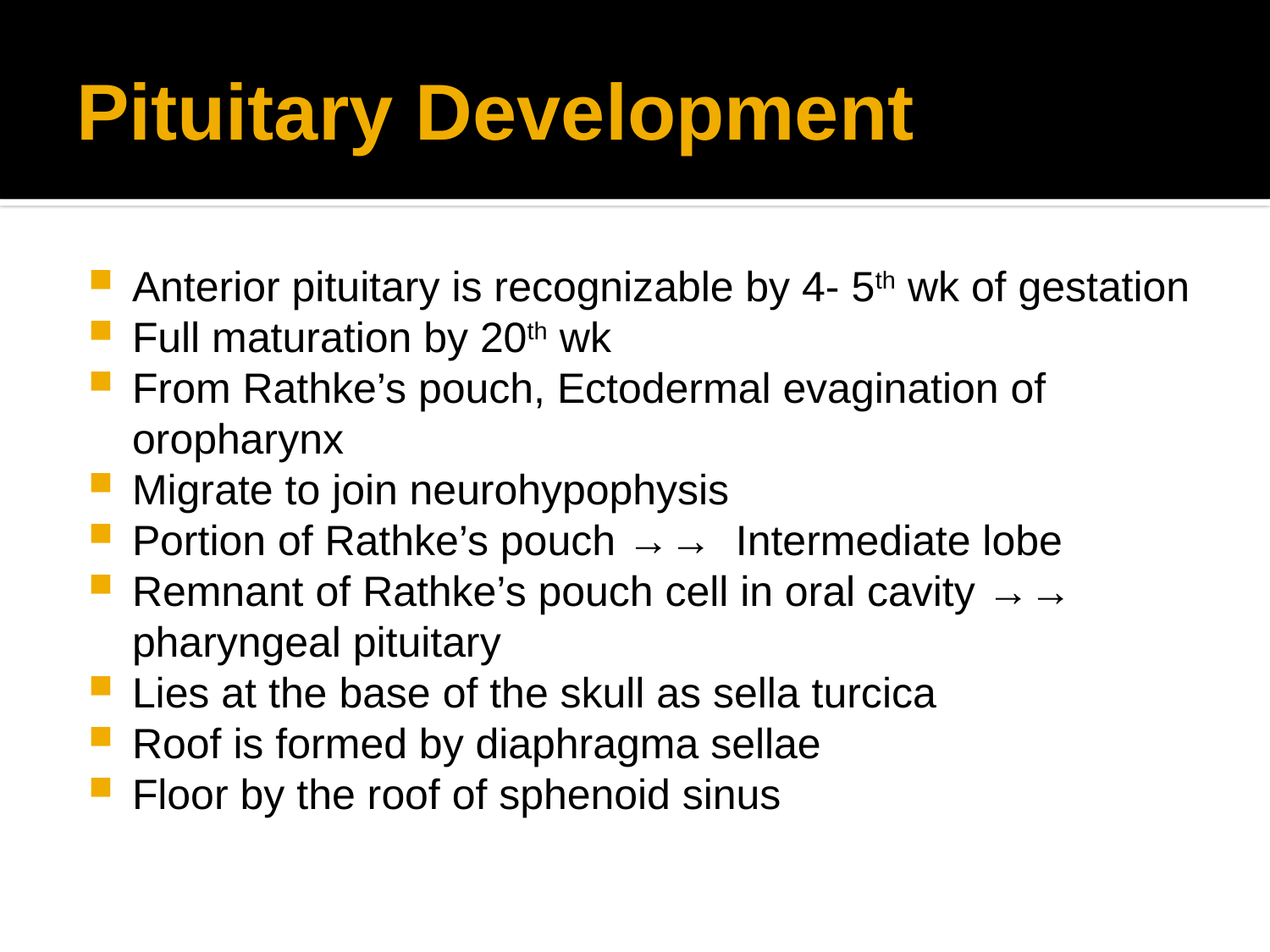

# Pituitary Development
Anterior pituitary is recognizable by 4- 5th wk of gestation
Full maturation by 20th wk
From Rathke’s pouch, Ectodermal evagination of oropharynx
Migrate to join neurohypophysis
Portion of Rathke’s pouch →→  Intermediate lobe
Remnant of Rathke’s pouch cell in oral cavity →→ pharyngeal pituitary
Lies at the base of the skull as sella turcica
Roof is formed by diaphragma sellae
Floor by the roof of sphenoid sinus